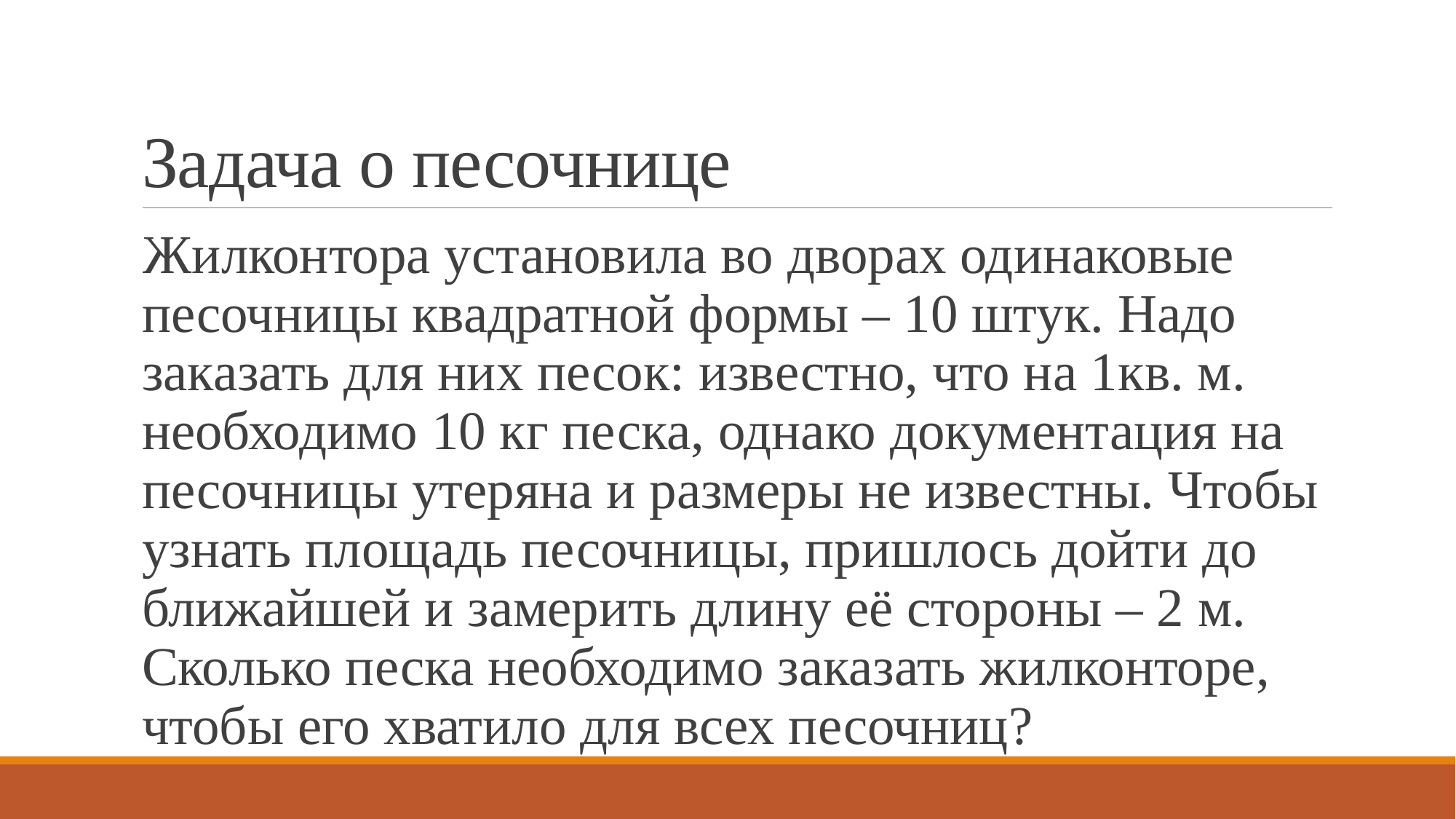

# Задача о песочнице
Жилконтора установила во дворах одинаковые песочницы квадратной формы – 10 штук. Надо заказать для них песок: известно, что на 1кв. м. необходимо 10 кг песка, однако документация на песочницы утеряна и размеры не известны. Чтобы узнать площадь песочницы, пришлось дойти до ближайшей и замерить длину её стороны – 2 м. Сколько песка необходимо заказать жилконторе, чтобы его хватило для всех песочниц?